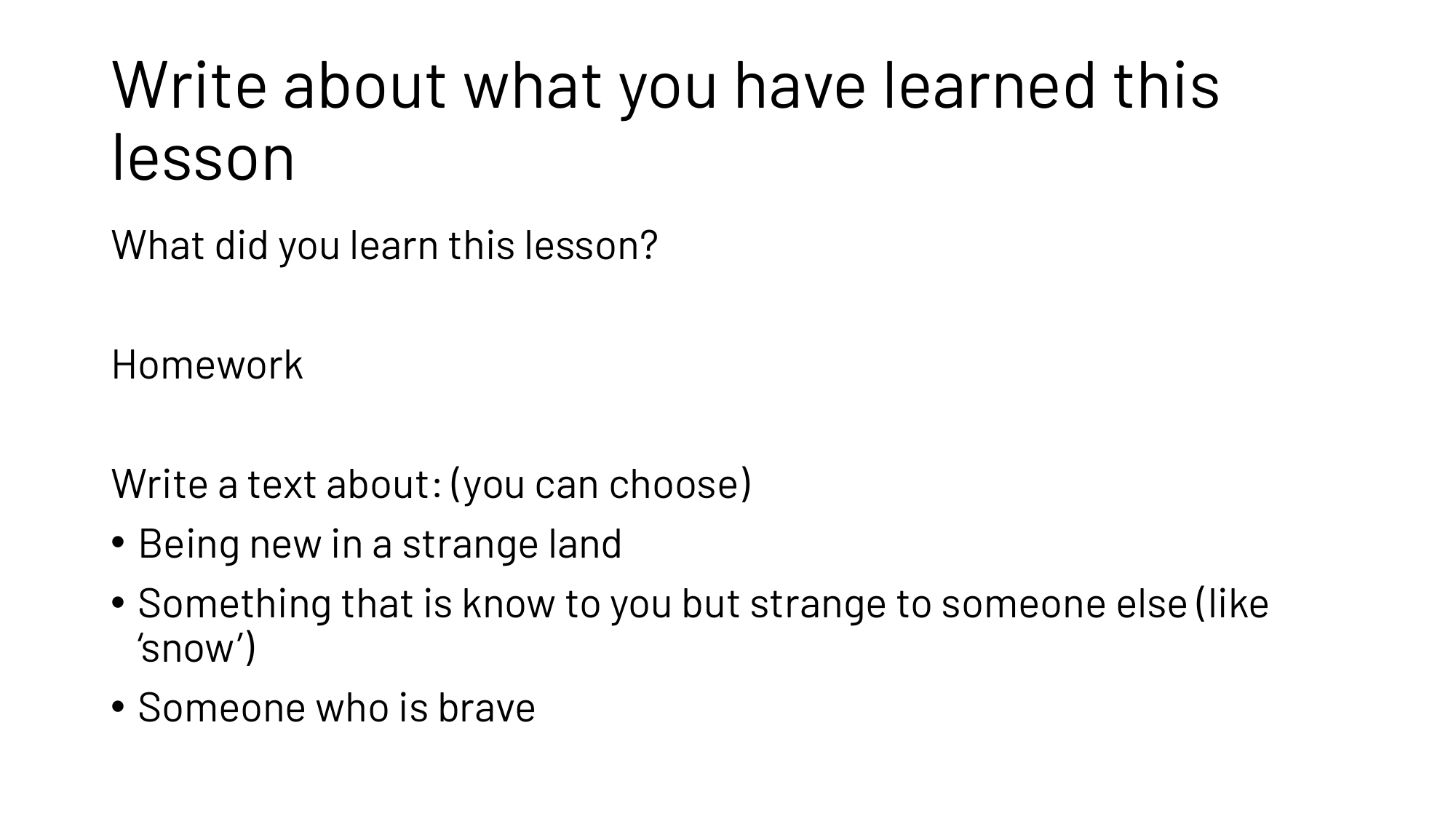

# Write about what you have learned this lesson
What did you learn this lesson?

Homework

Write a text about: (you can choose)
Being new in a strange land
Something that is know to you but strange to someone else (like ‘snow’)
Someone who is brave